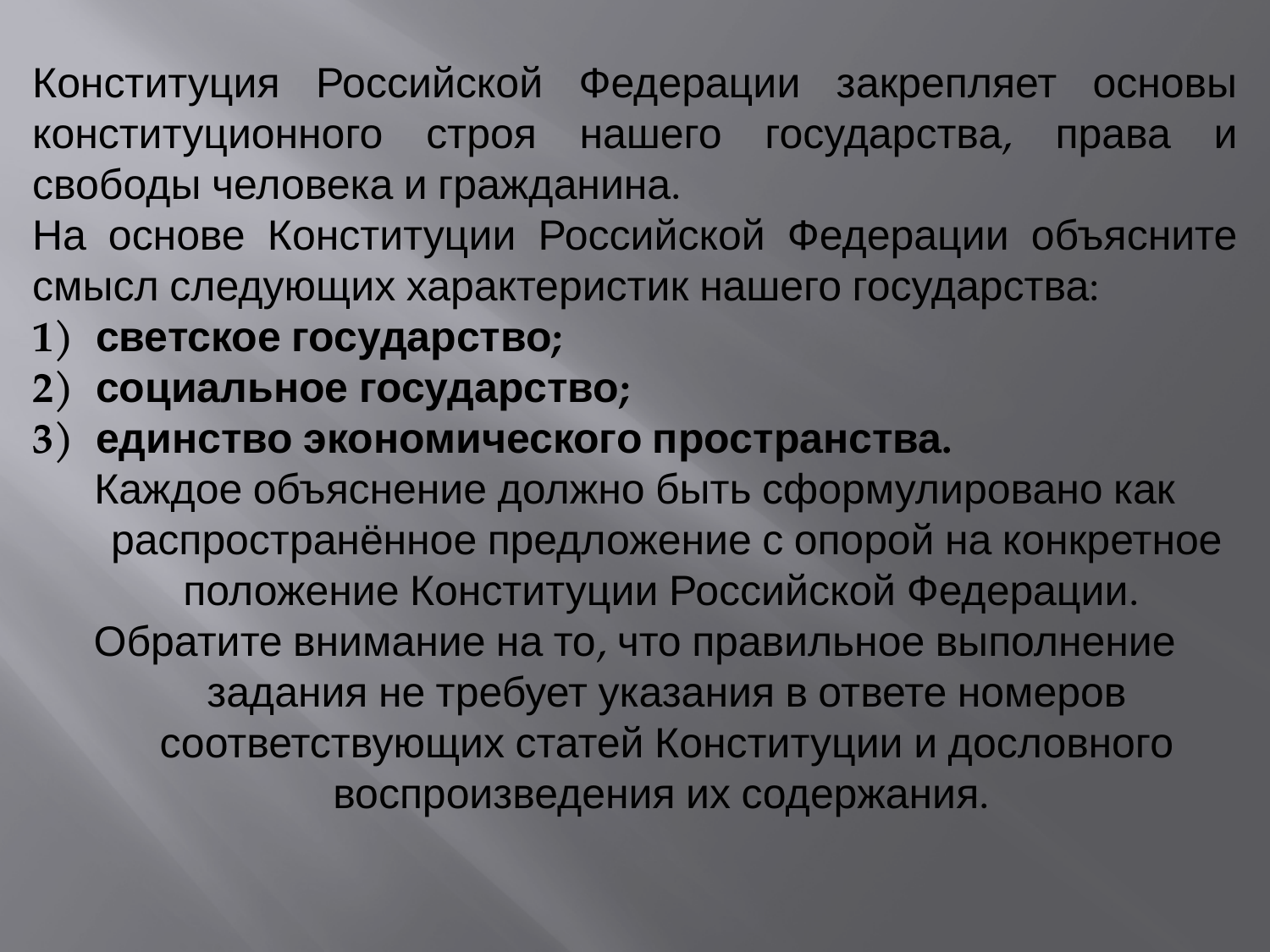

Конституция Российской Федерации закрепляет основы конституционного строя нашего государства, права и свободы человека и гражданина.
На основе Конституции Российской Федерации объясните смысл следующих характеристик нашего государства:
светское государство;
социальное государство;
единство экономического пространства.
Каждое объяснение должно быть сформулировано как распространённое предложение с опорой на конкретное положение Конституции Российской Федерации.
Обратите внимание на то, что правильное выполнение задания не требует указания в ответе номеров соответствующих статей Конституции и дословного воспроизведения их содержания.